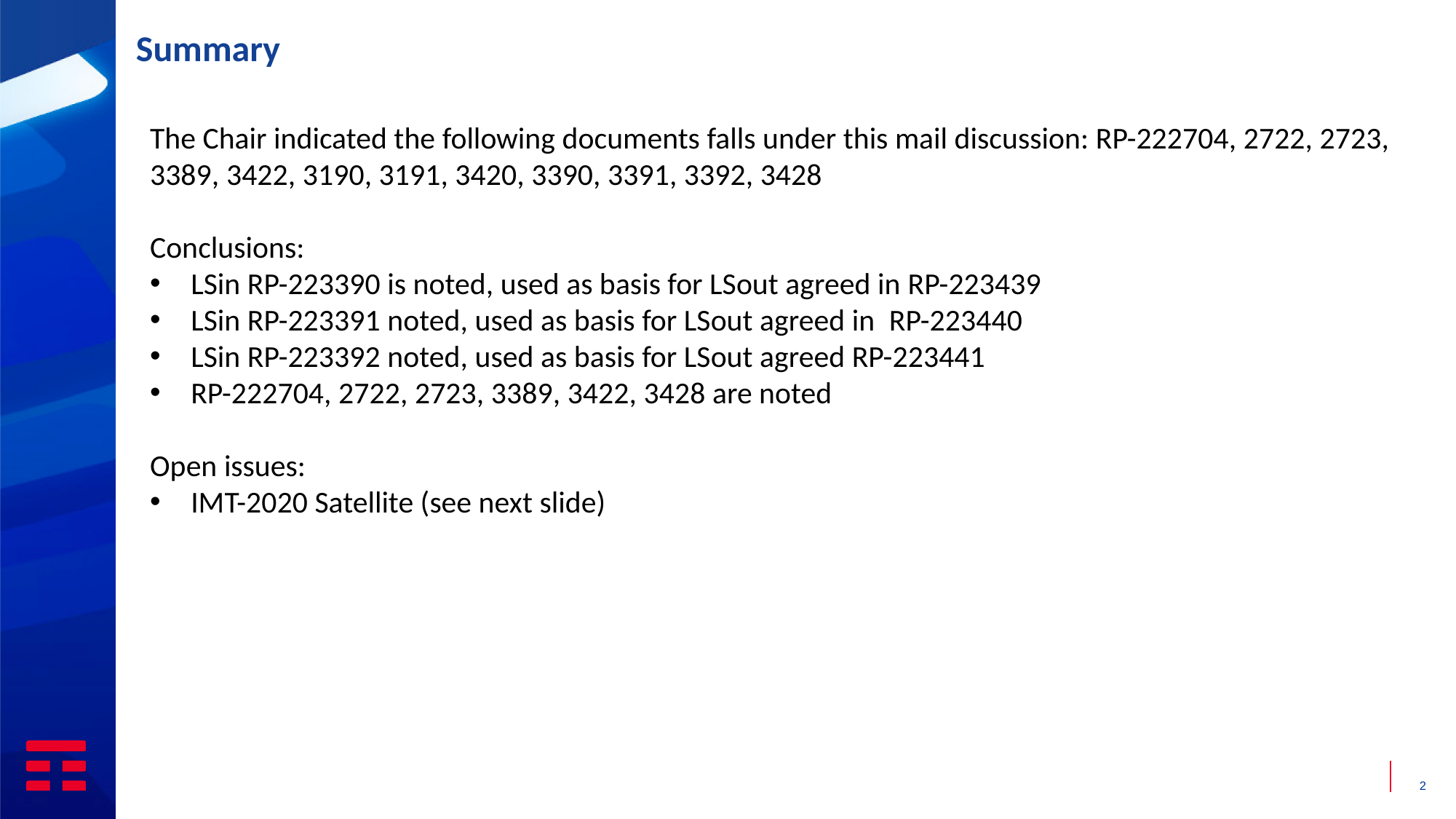

Summary
The Chair indicated the following documents falls under this mail discussion: RP-222704, 2722, 2723, 3389, 3422, 3190, 3191, 3420, 3390, 3391, 3392, 3428

Conclusions:
LSin RP-223390 is noted, used as basis for LSout agreed in RP-223439
LSin RP-223391 noted, used as basis for LSout agreed in  RP-223440
LSin RP-223392 noted, used as basis for LSout agreed RP-223441
RP-222704, 2722, 2723, 3389, 3422, 3428 are noted

Open issues:
IMT-2020 Satellite (see next slide)